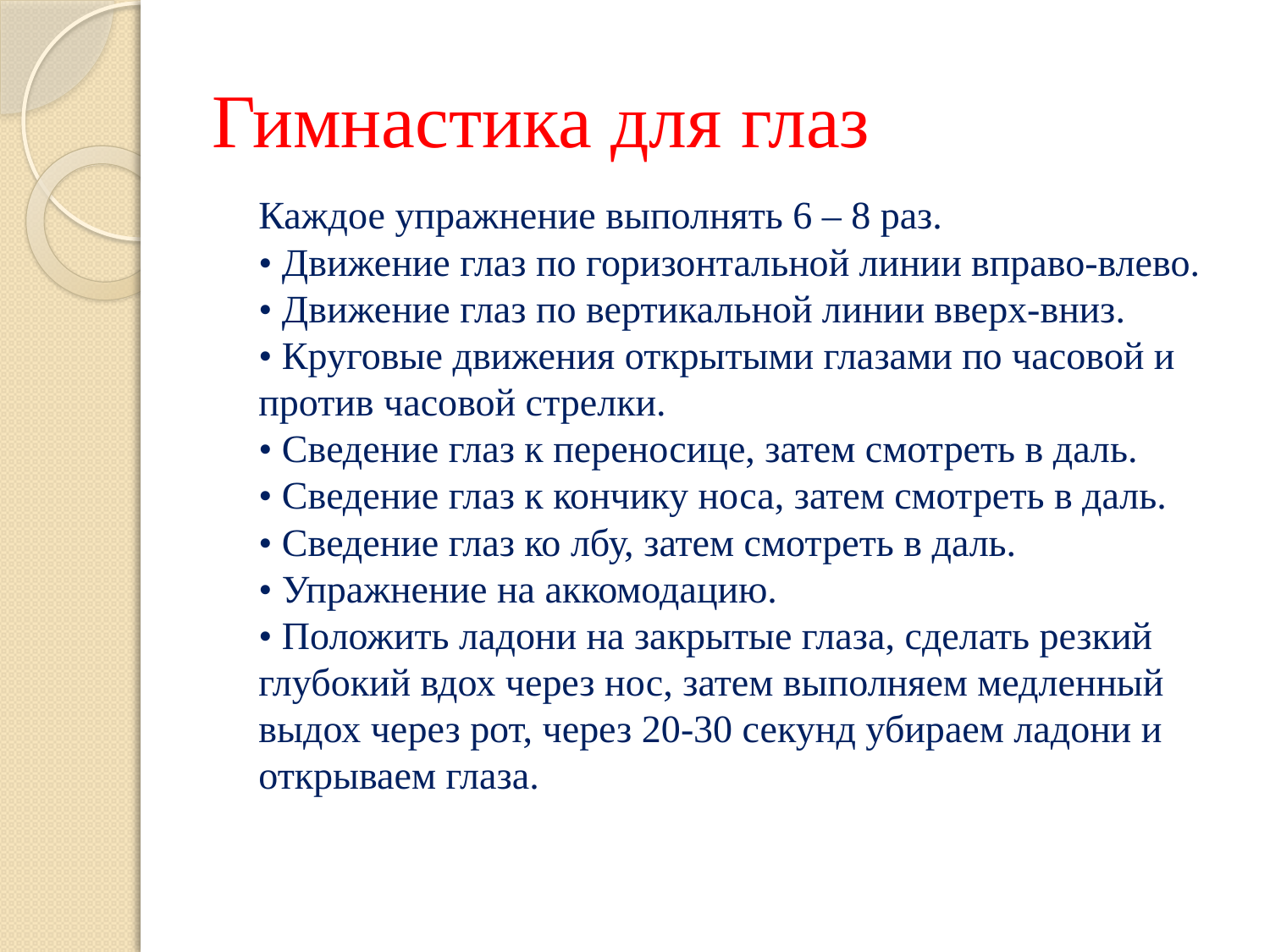

# Гимнастика для глаз
Каждое упражнение выполнять 6 – 8 раз.
• Движение глаз по горизонтальной линии вправо-влево.
• Движение глаз по вертикальной линии вверх-вниз.
• Круговые движения открытыми глазами по часовой и против часовой стрелки.
• Сведение глаз к переносице, затем смотреть в даль.
• Сведение глаз к кончику носа, затем смотреть в даль.
• Сведение глаз ко лбу, затем смотреть в даль.
• Упражнение на аккомодацию.
• Положить ладони на закрытые глаза, сделать резкий глубокий вдох через нос, затем выполняем медленный выдох через рот, через 20-30 секунд убираем ладони и открываем глаза.